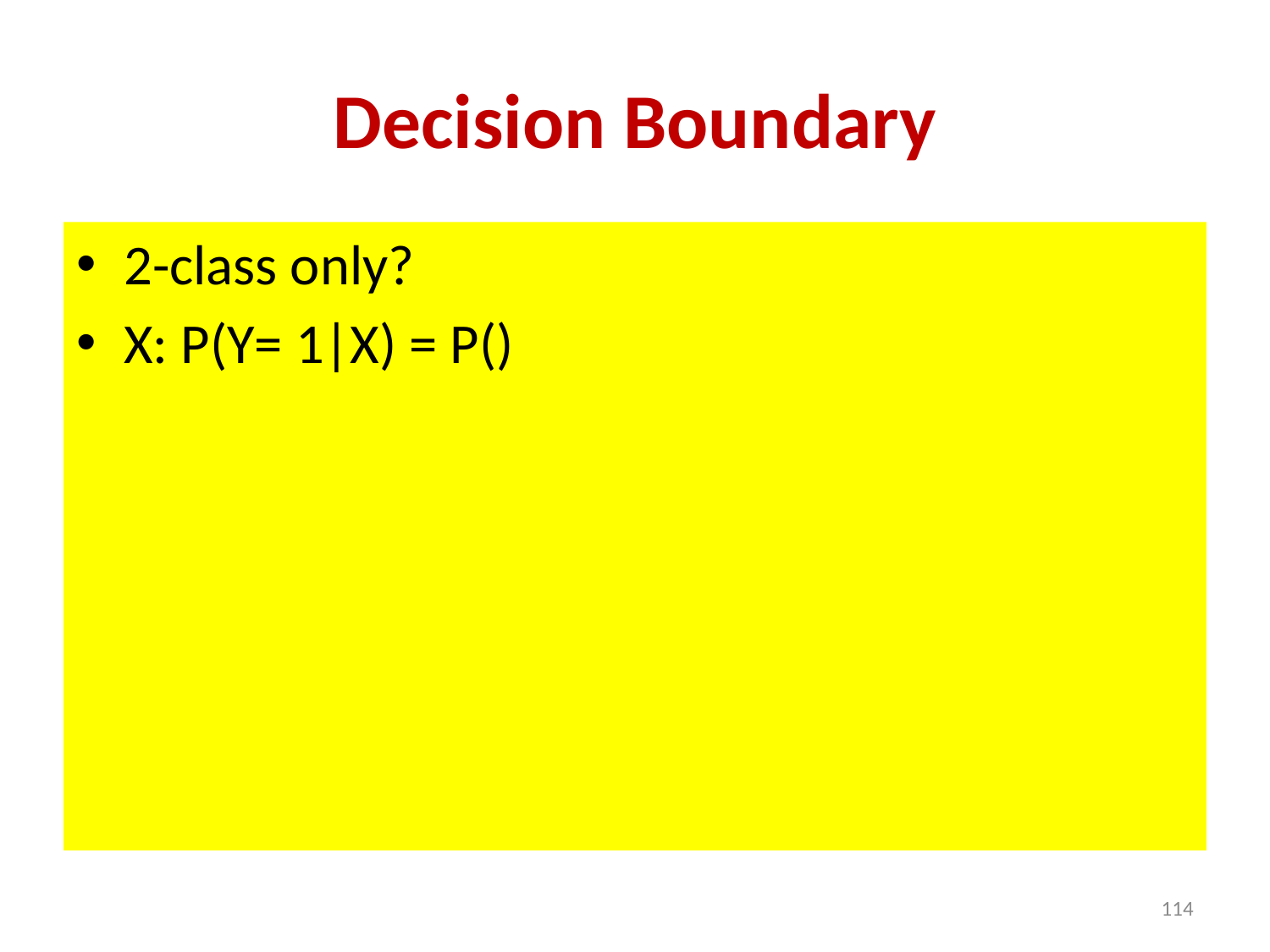

# Decision Boundary
2-class only?
X: P(Y= 1|X) = P()
114